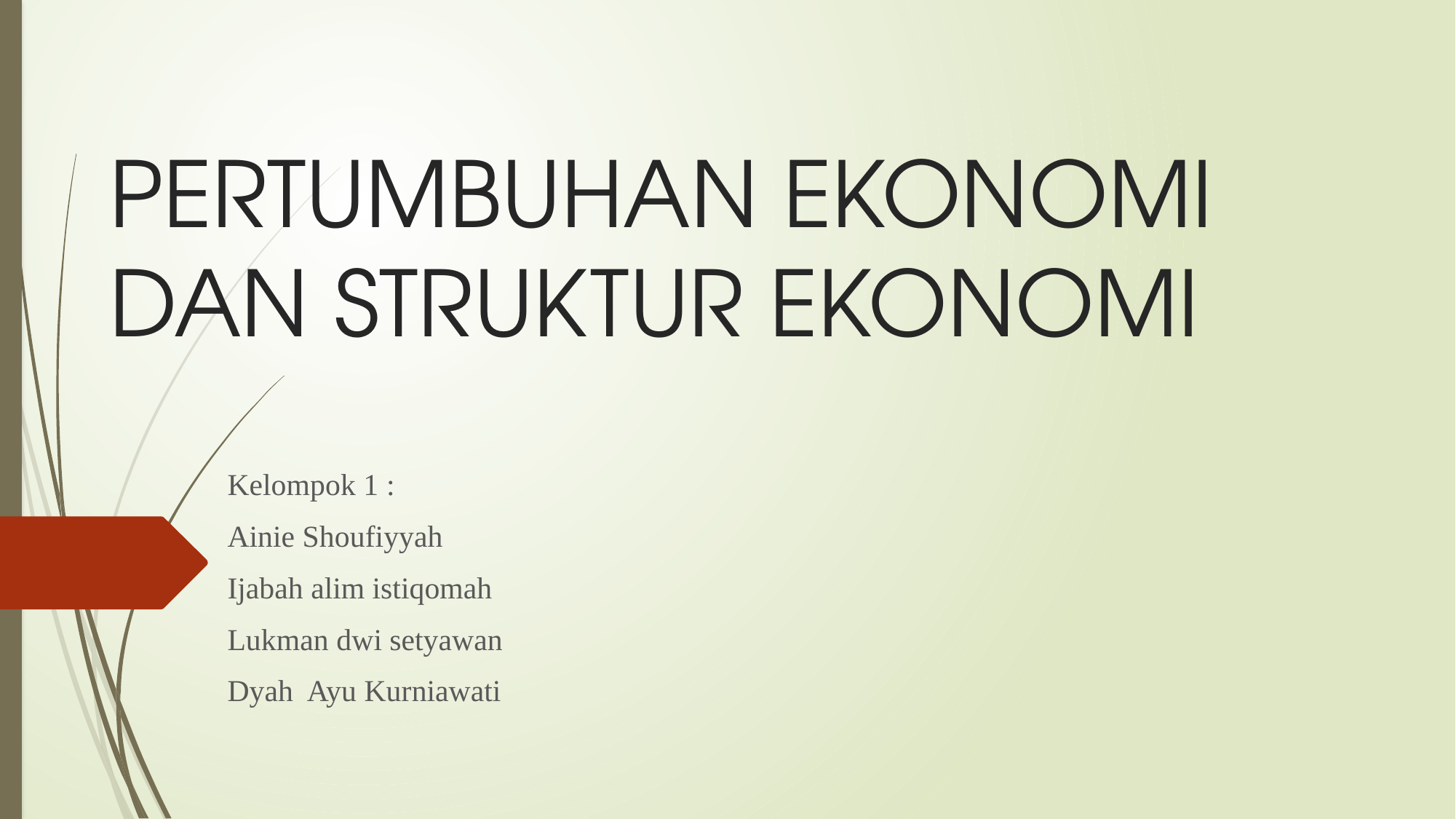

# PERTUMBUHAN EKONOMI DAN STRUKTUR EKONOMI
Kelompok 1 :
Ainie Shoufiyyah
Ijabah alim istiqomah
Lukman dwi setyawan
Dyah  Ayu Kurniawati